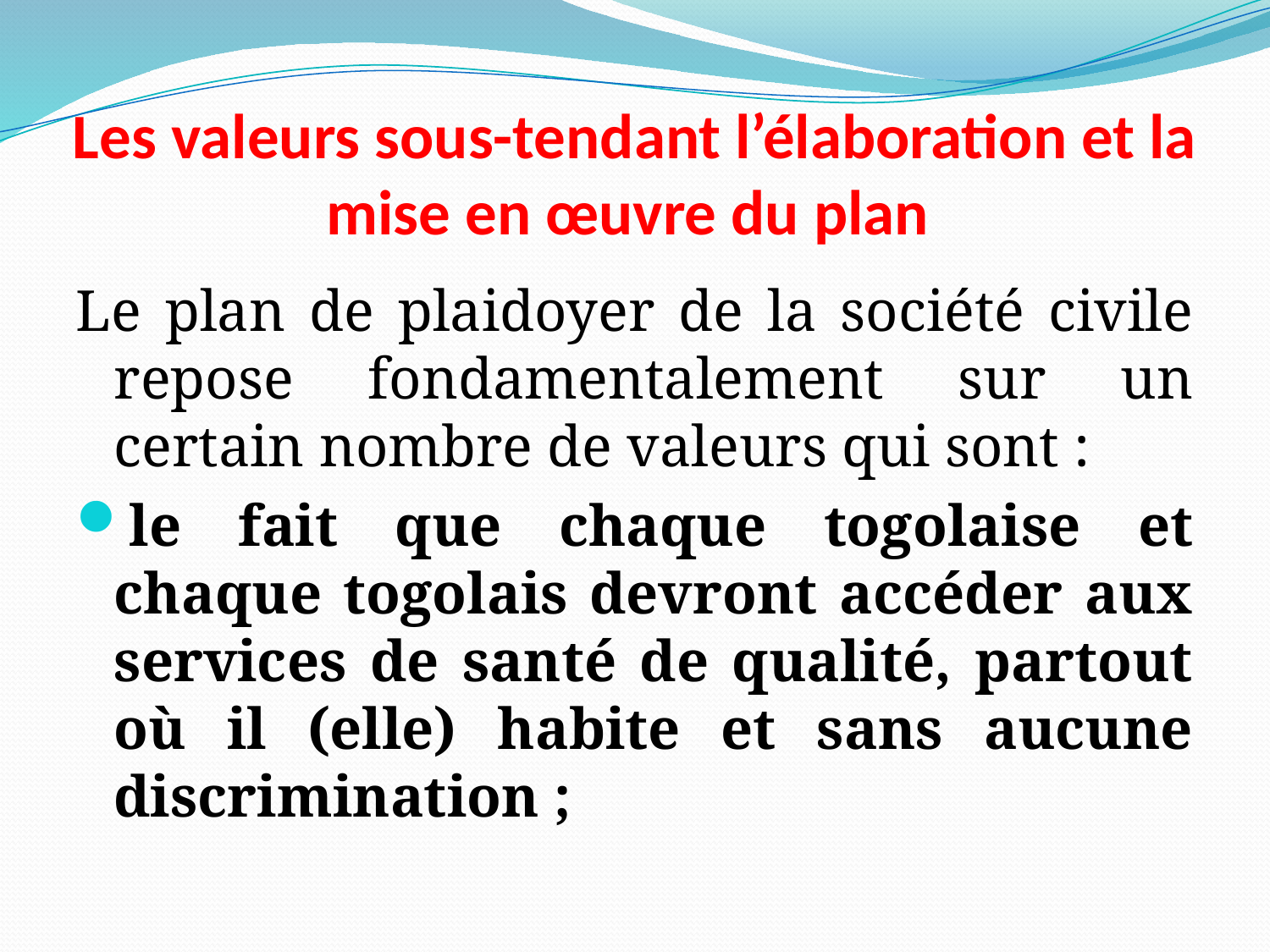

# Les valeurs sous-tendant l’élaboration et la mise en œuvre du plan
Le plan de plaidoyer de la société civile repose fondamentalement sur un certain nombre de valeurs qui sont :
le fait que chaque togolaise et chaque togolais devront accéder aux services de santé de qualité, partout où il (elle) habite et sans aucune discrimination ;